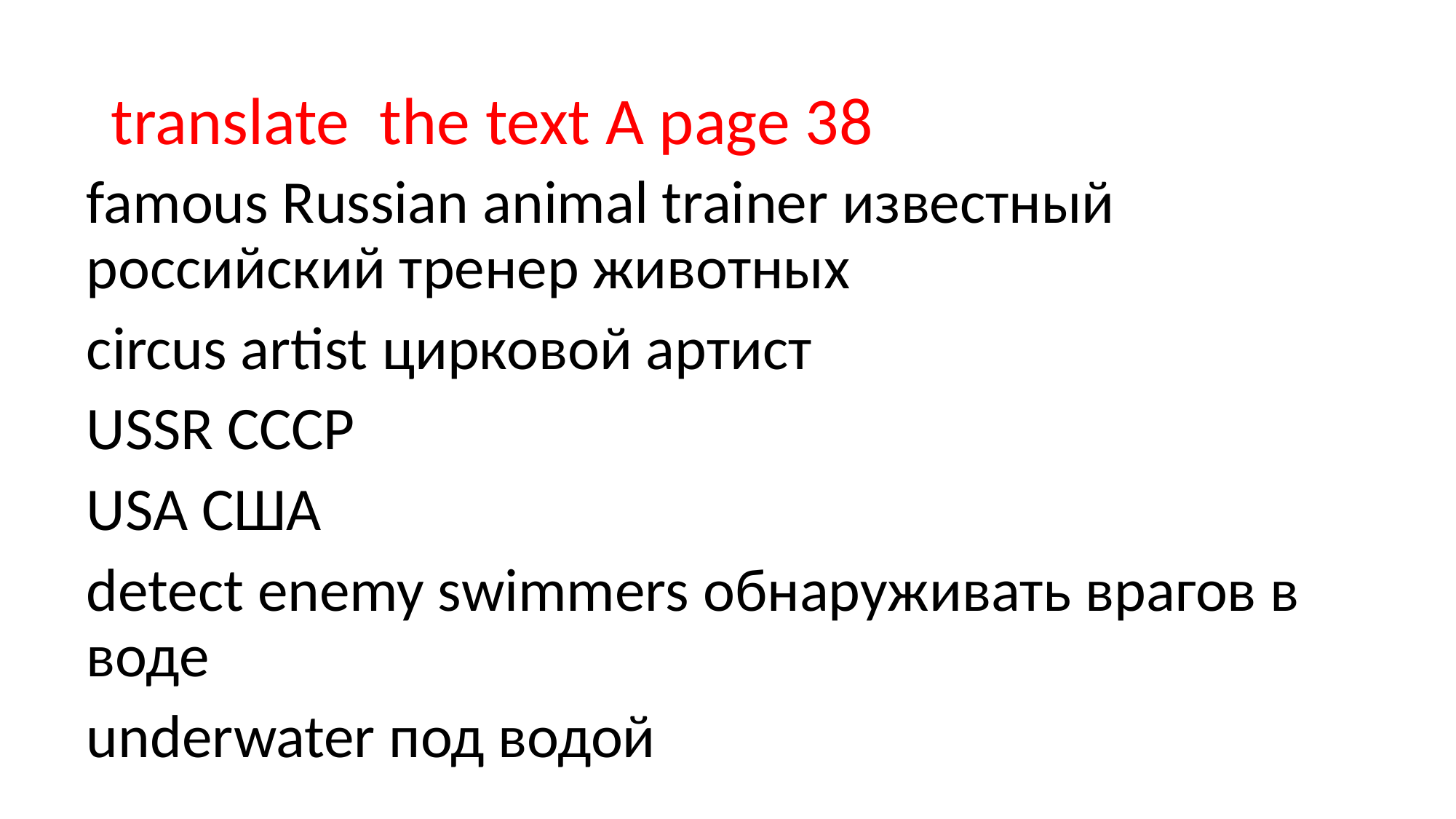

# translate  the text A page 38
famous Russian animal trainer известный российский тренер животных
circus artist цирковой артист
USSR СССР
USA США
detect enemy swimmers обнаруживать врагов в воде
underwater под водой